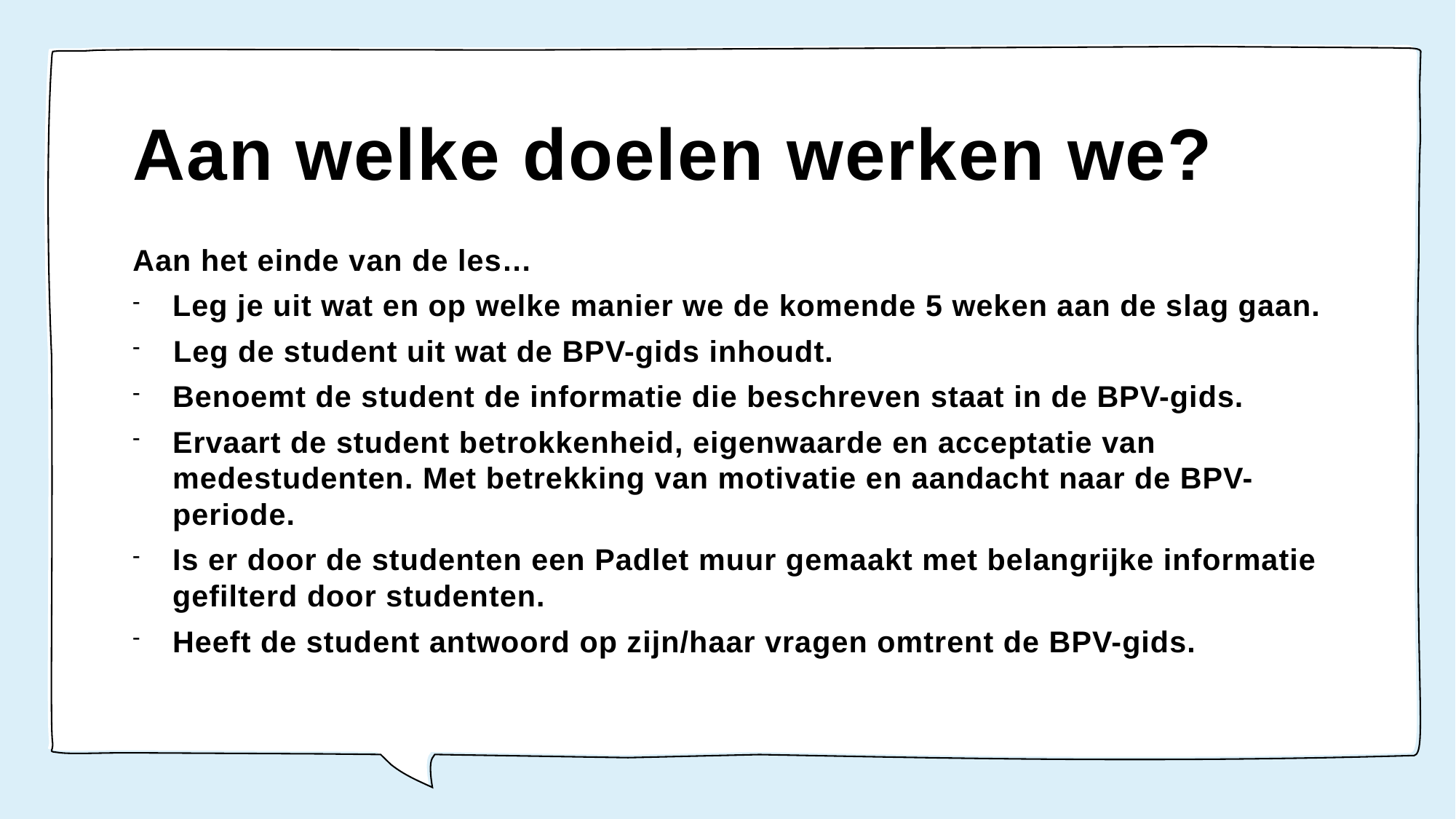

# Aan welke doelen werken we?
Aan het einde van de les…
Leg je uit wat en op welke manier we de komende 5 weken aan de slag gaan.
​Leg de student uit wat de BPV-gids inhoudt.
Benoemt de student de informatie die beschreven staat in de BPV-gids.
Ervaart de student betrokkenheid, eigenwaarde en acceptatie van medestudenten. Met betrekking van motivatie en aandacht naar de BPV-periode.
Is er door de studenten een Padlet muur gemaakt met belangrijke informatie gefilterd door studenten.
Heeft de student antwoord op zijn/haar vragen omtrent de BPV-gids.